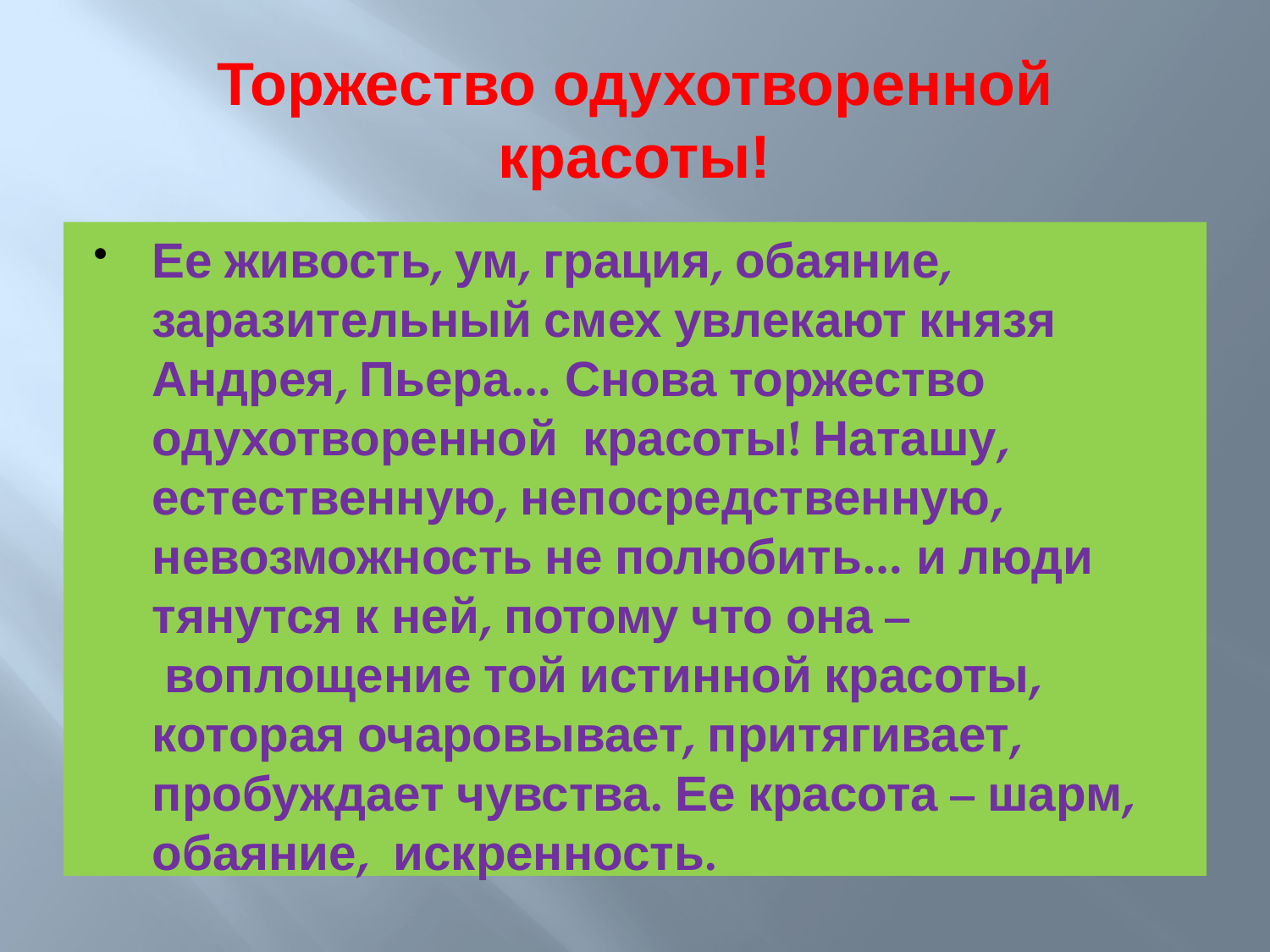

# Торжество одухотворенной  красоты!
Ее живость, ум, грация, обаяние, заразительный смех увлекают князя Андрея, Пьера… Снова торжество одухотворенной  красоты! Наташу, естественную, непосредственную, невозможность не полюбить… и люди тянутся к ней, потому что она –  воплощение той истинной красоты, которая очаровывает, притягивает, пробуждает чувства. Ее красота – шарм, обаяние,  искренность.